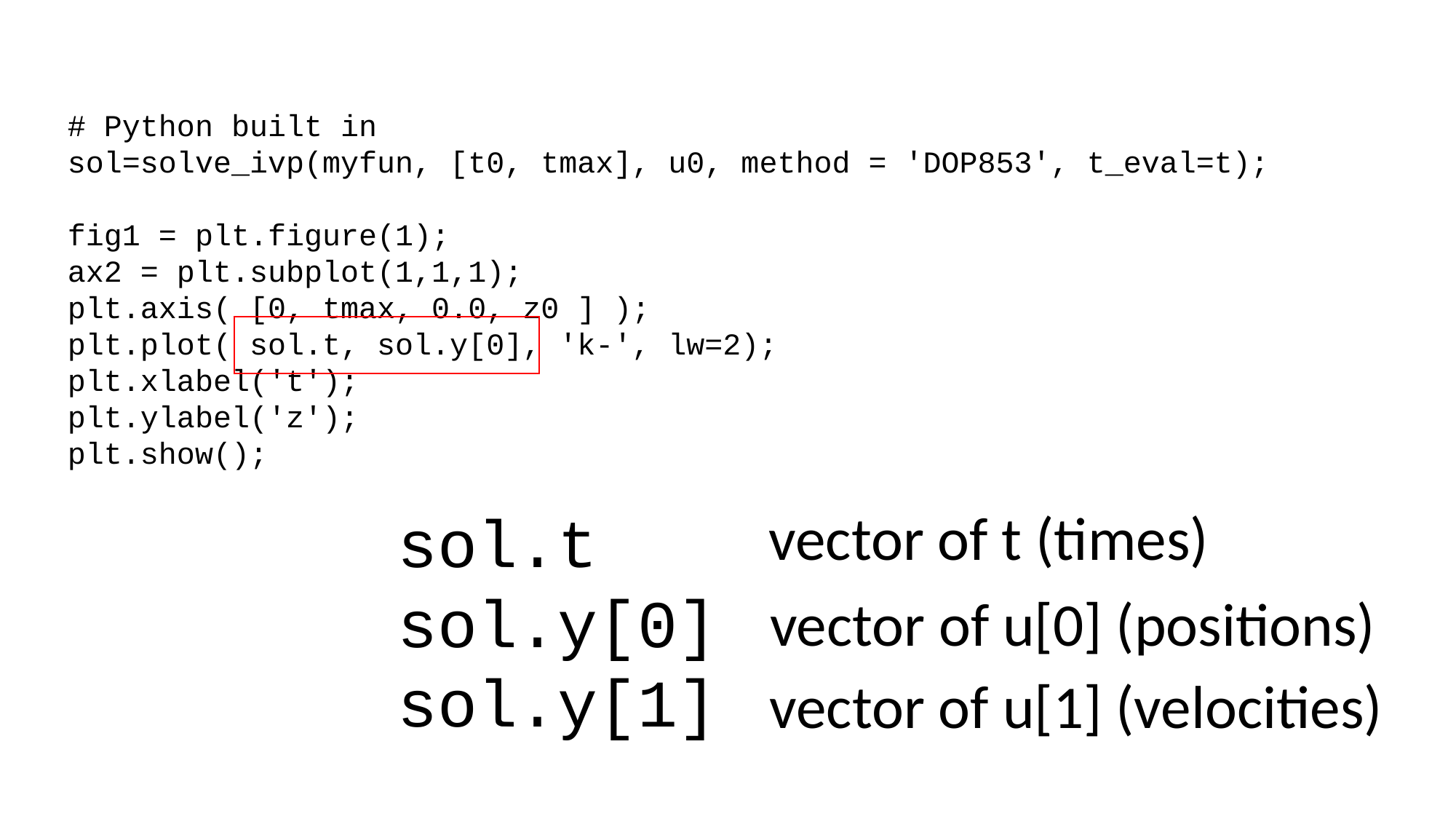

# Python built in
sol=solve_ivp(myfun, [t0, tmax], u0, method = 'DOP853', t_eval=t);

fig1 = plt.figure(1);
ax2 = plt.subplot(1,1,1);
plt.axis( [0, tmax, 0.0, z0 ] );
plt.plot( sol.t, sol.y[0], 'k-', lw=2);
plt.xlabel('t');
plt.ylabel('z');
plt.show();

vector of t (times)
sol.t
sol.y[0]
sol.y[1]

vector of u[0] (positions)
vector of u[1] (velocities)